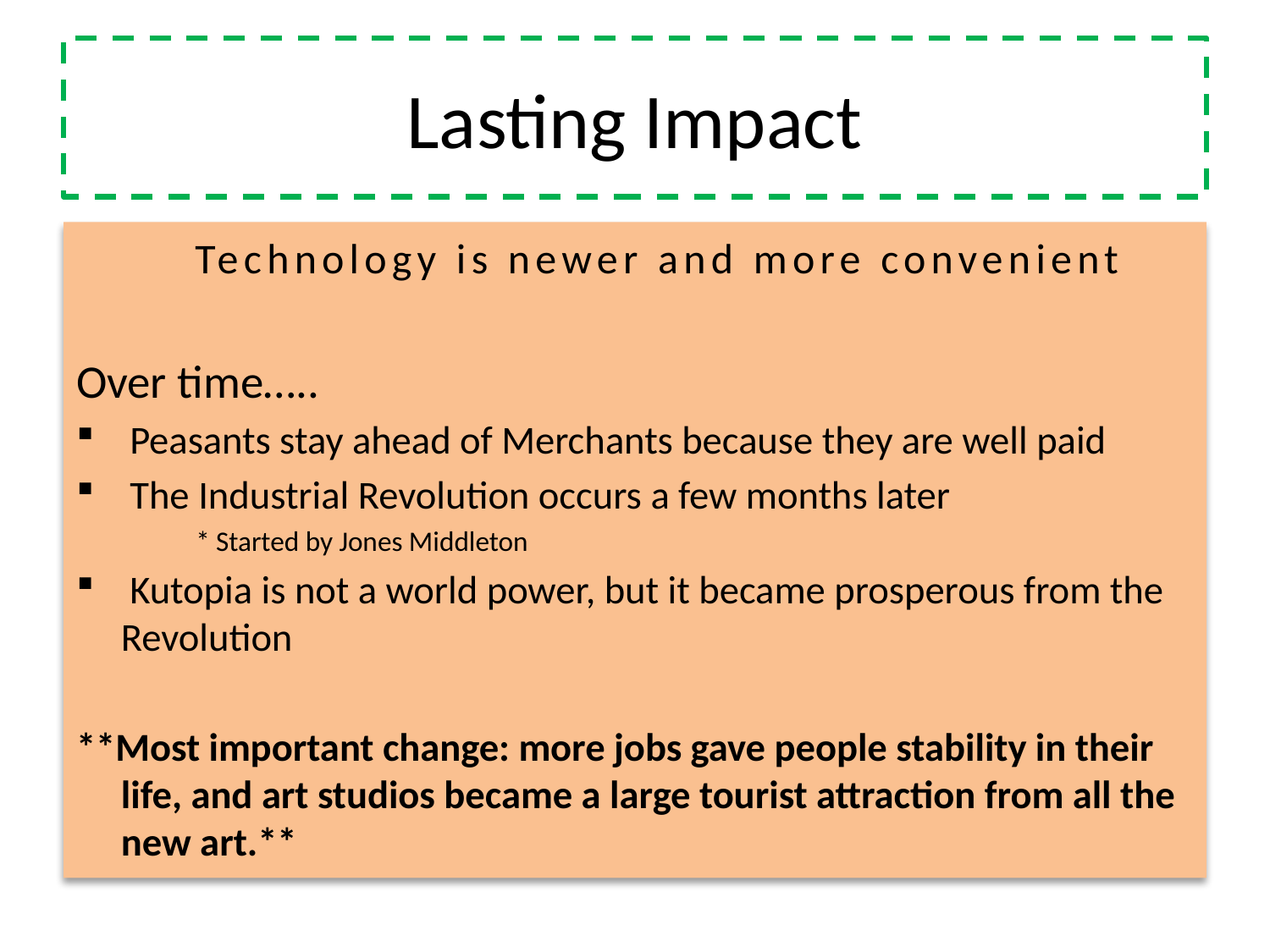

# Lasting Impact
	Technology is newer and more convenient

Over time…..
 Peasants stay ahead of Merchants because they are well paid
 The Industrial Revolution occurs a few months later
* Started by Jones Middleton
 Kutopia is not a world power, but it became prosperous from the Revolution

**Most important change: more jobs gave people stability in their life, and art studios became a large tourist attraction from all the new art.**